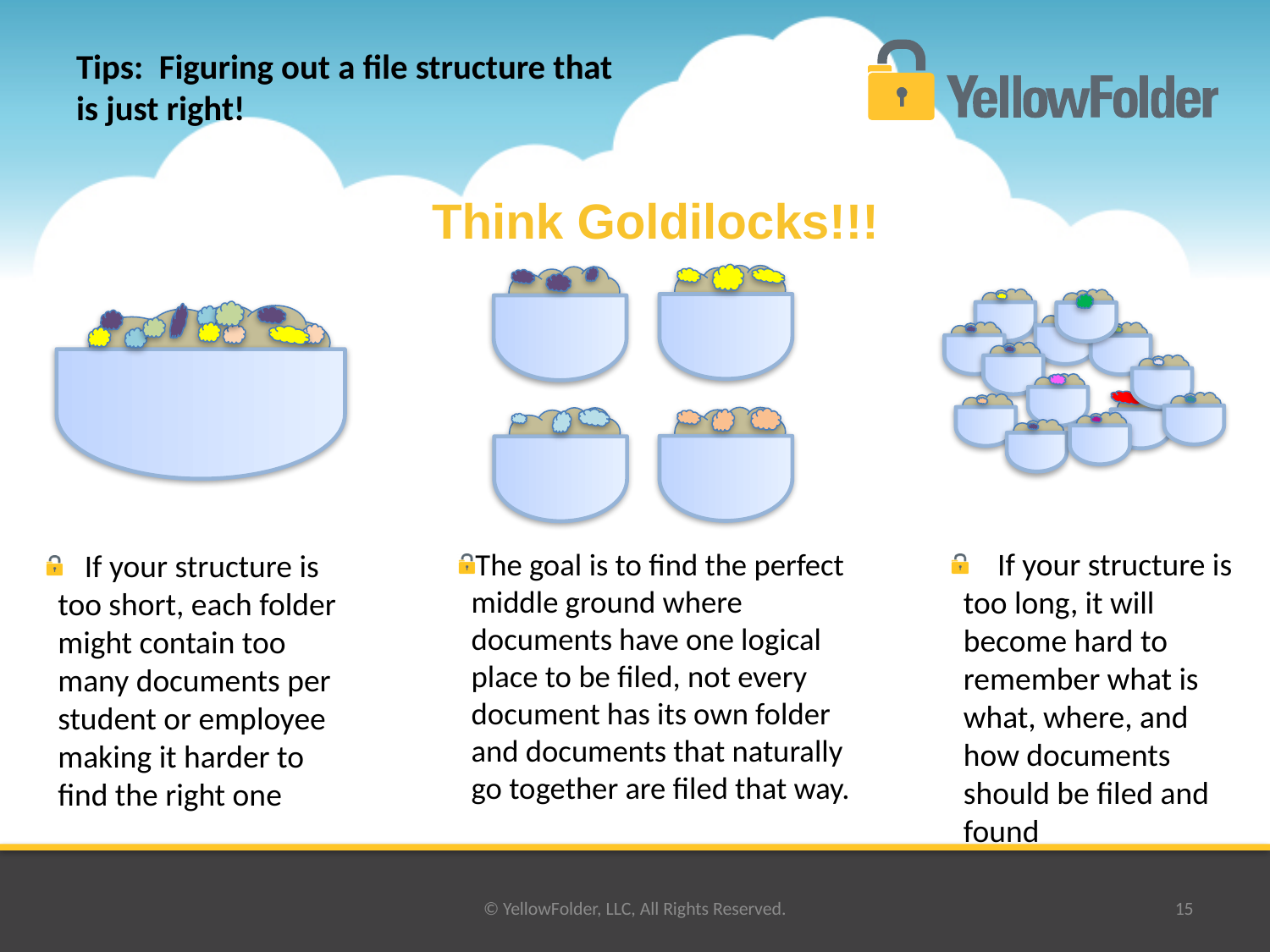

# Tips:  Figuring out a file structure that is just right!
Think Goldilocks!!!

   If your structure is too short, each folder might contain too many documents per student or employee making it harder to find the right one
    If your structure is too long, it will become hard to remember what is what, where, and how documents should be filed and found
The goal is to find the perfect middle ground where documents have one logical place to be filed, not every document has its own folder and documents that naturally go together are filed that way.
© YellowFolder, LLC, All Rights Reserved.
15